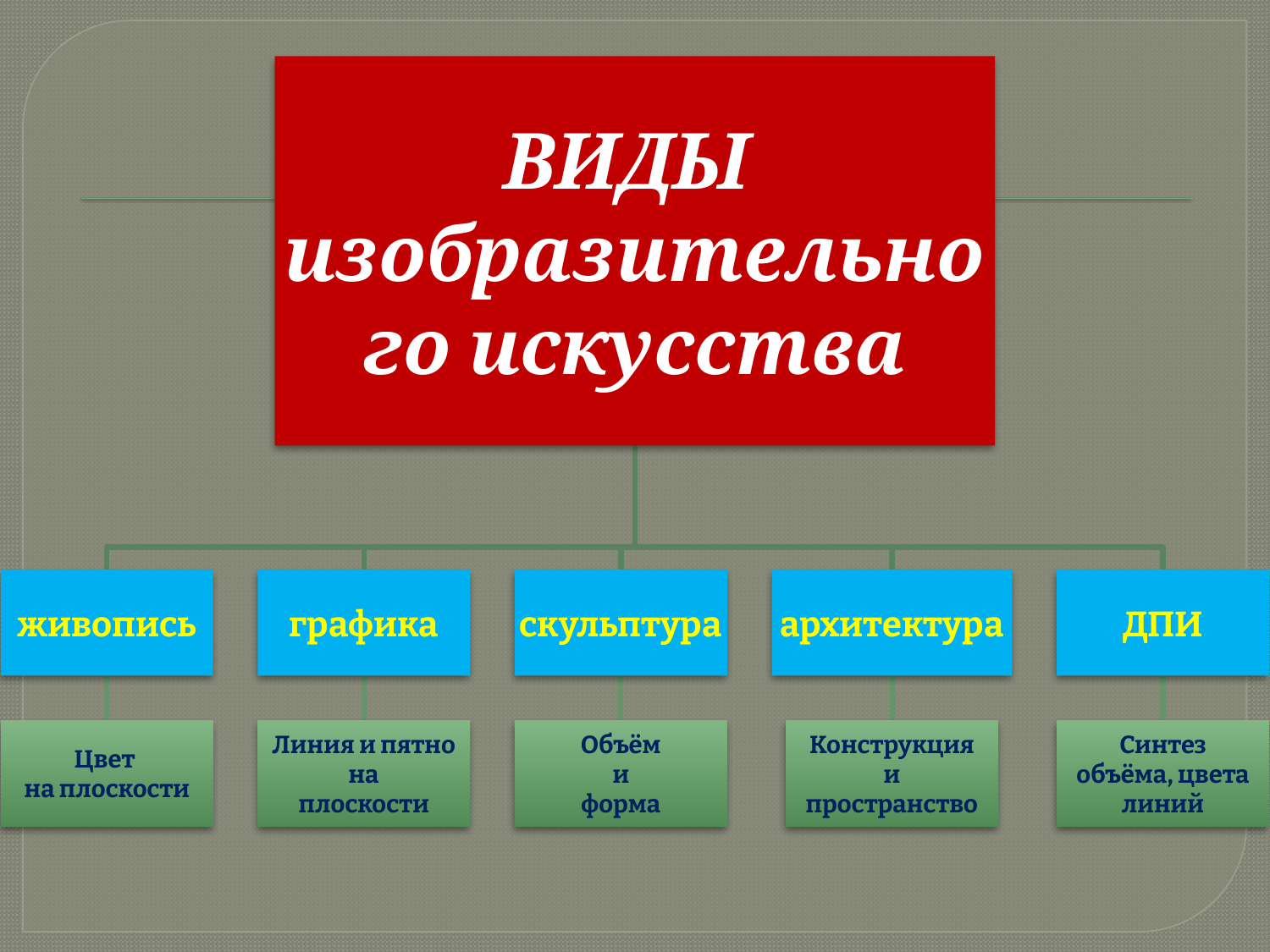

ВИДЫ
изобразительного искусства
живопись
Цвет
на плоскости
графика
Линия и пятно
на
плоскости
скульптура
Объём
и
форма
архитектура
Конструкция
и
пространство
ДПИ
Синтез
объёма, цвета
линий